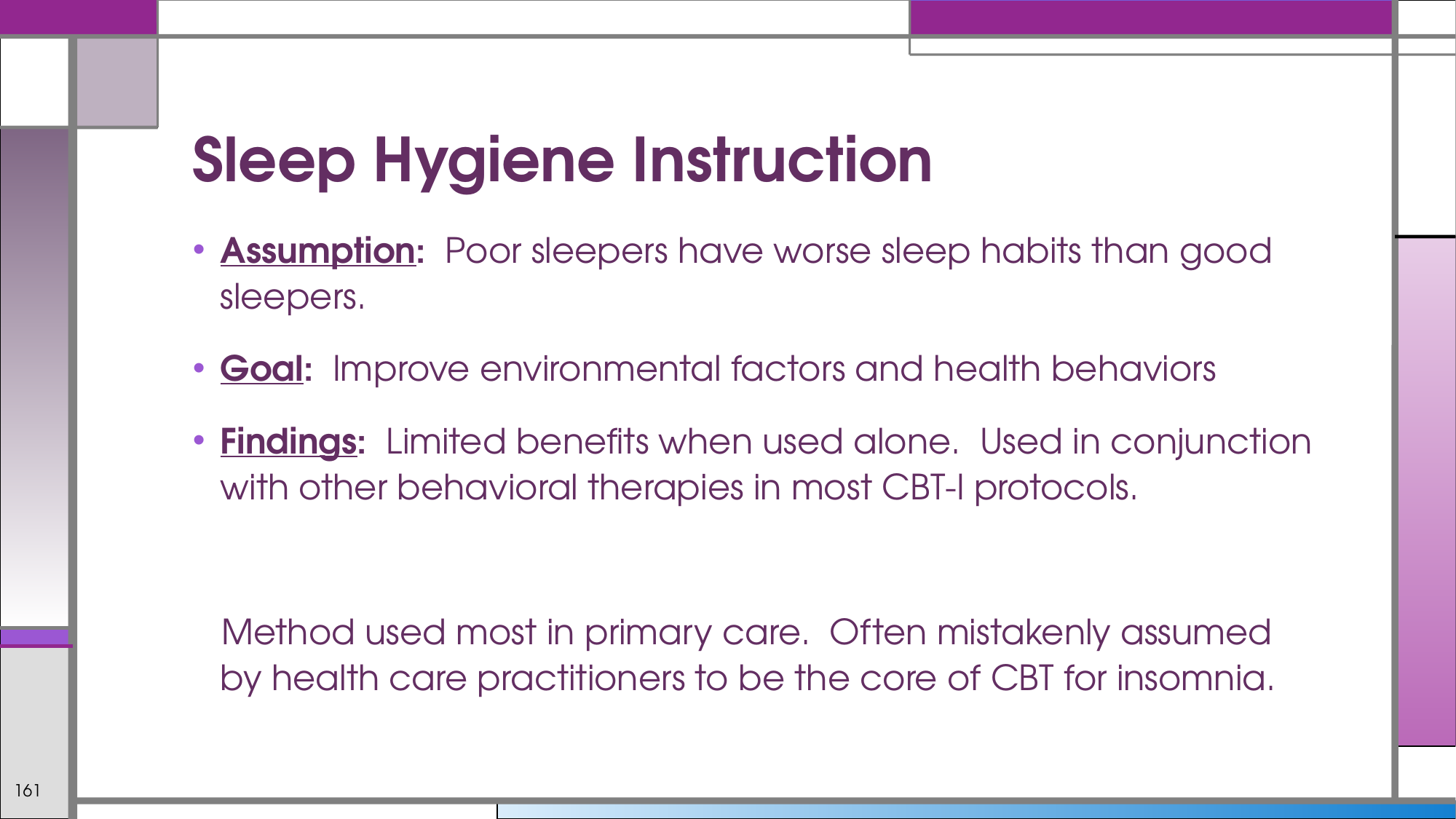

# Sleep Hygiene Instruction
Assumption:  Poor sleepers have worse sleep habits than good sleepers.
Goal:  Improve environmental factors and health behaviors
Findings:  Limited benefits when used alone.  Used in conjunction with other behavioral therapies in most CBT-I protocols.

   Method used most in primary care.  Often mistakenly assumed by health care practitioners to be the core of CBT for insomnia.
161